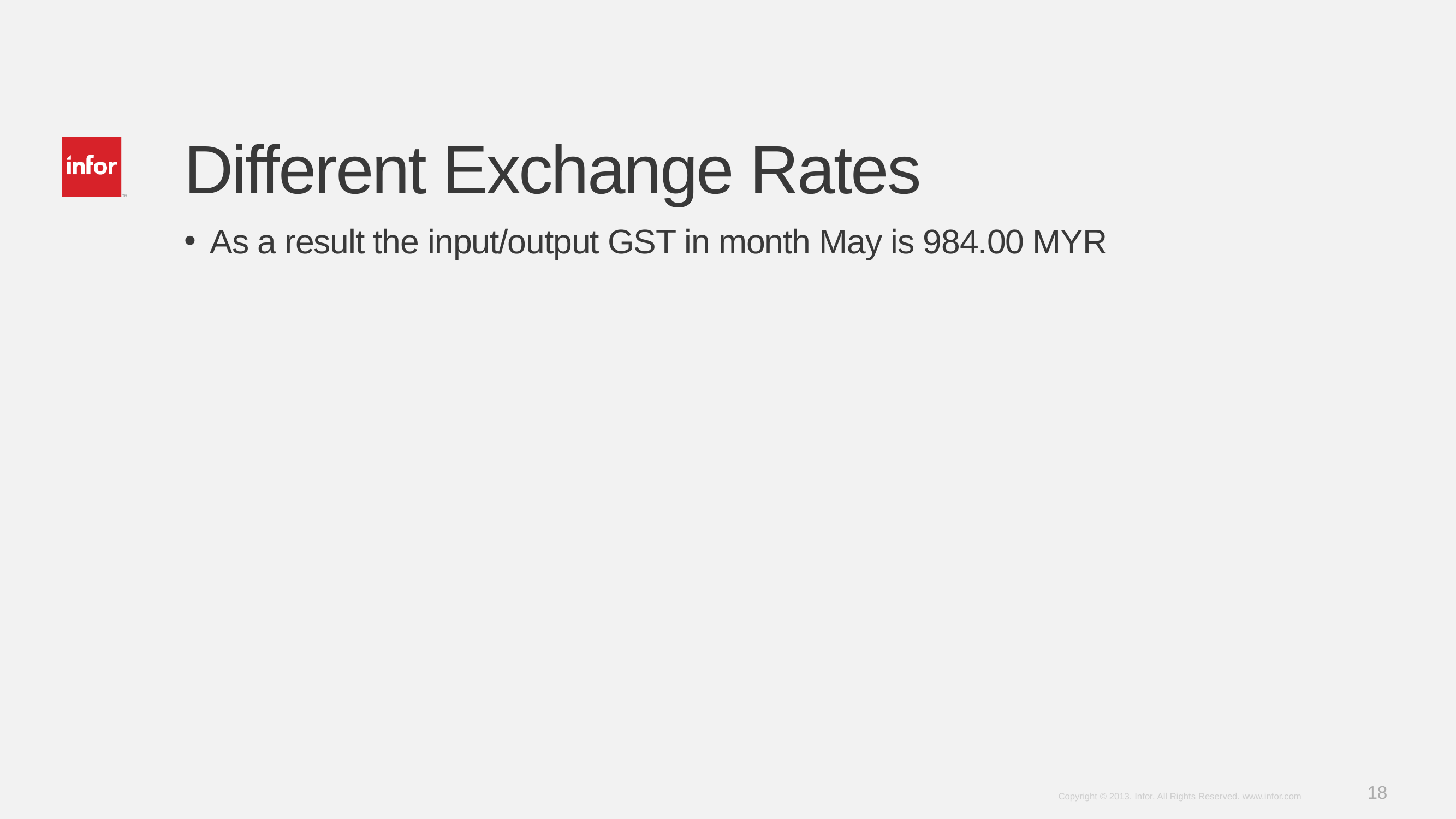

# Different Exchange Rates
As a result the input/output GST in month May is 984.00 MYR